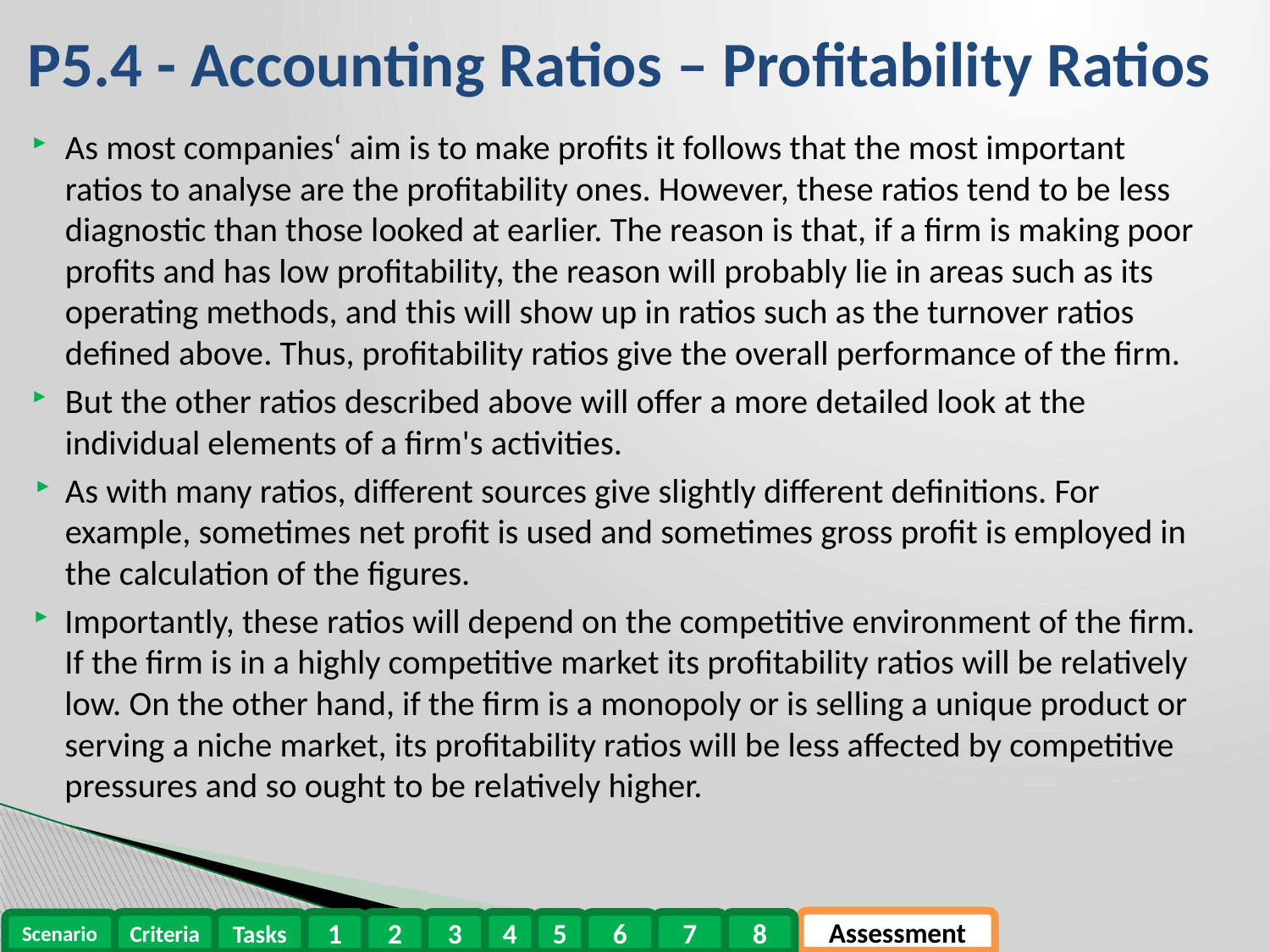

# P5.4 - Accounting Ratios – Profitability Ratios
As most companies‘ aim is to make profits it follows that the most important ratios to analyse are the profitability ones. However, these ratios tend to be less diagnostic than those looked at earlier. The reason is that, if a firm is making poor profits and has low profitability, the reason will probably lie in areas such as its operating methods, and this will show up in ratios such as the turnover ratios defined above. Thus, profitability ratios give the overall performance of the firm.
But the other ratios described above will offer a more detailed look at the individual elements of a firm's activities.
As with many ratios, different sources give slightly different definitions. For example, sometimes net profit is used and sometimes gross profit is employed in the calculation of the figures.
Importantly, these ratios will depend on the competitive environment of the firm. If the firm is in a highly competitive market its profitability ratios will be relatively low. On the other hand, if the firm is a monopoly or is selling a unique product or serving a niche market, its profitability ratios will be less affected by competitive pressures and so ought to be relatively higher.